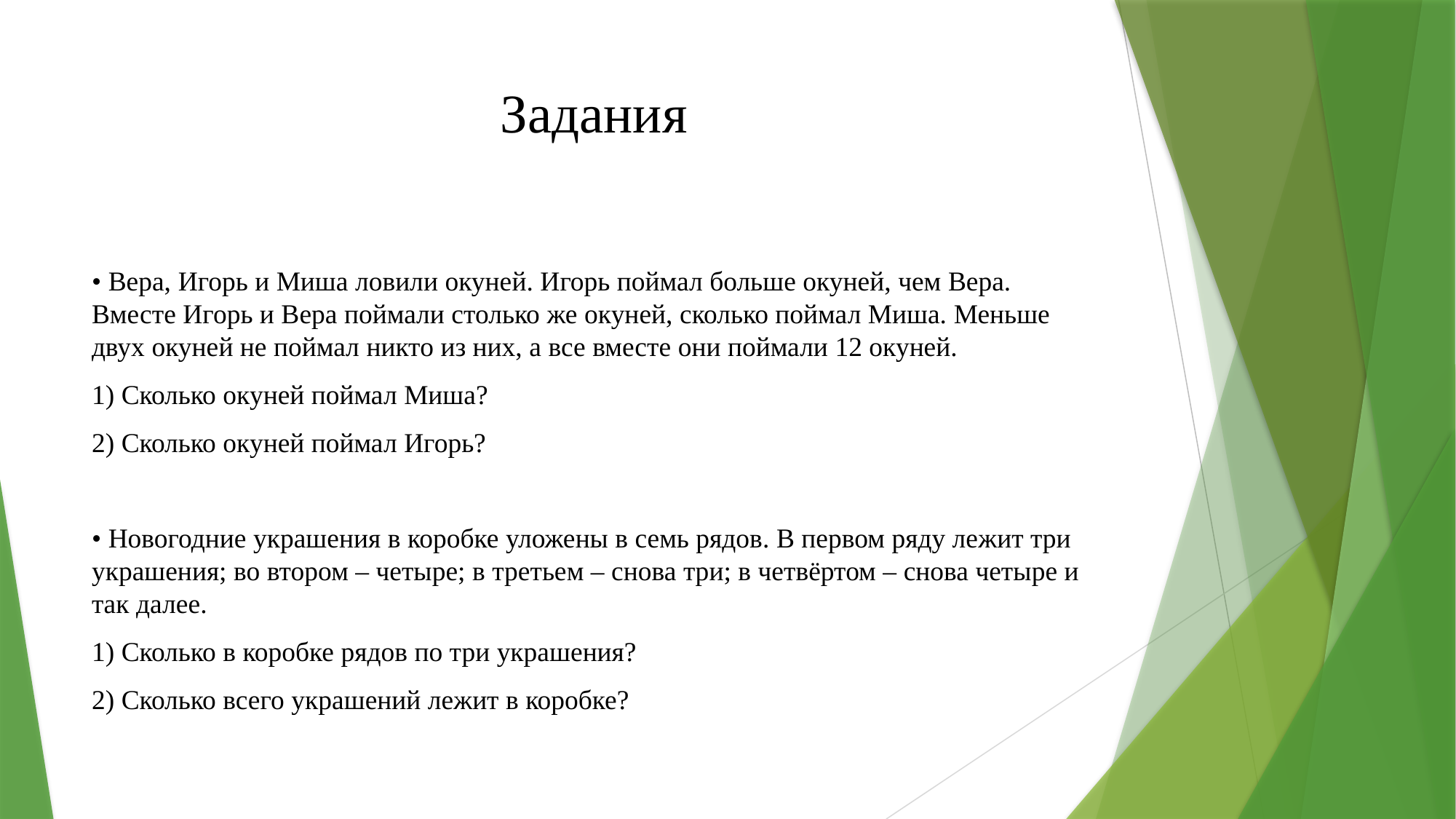

# Задания
• Вера, Игорь и Миша ловили окуней. Игорь поймал больше окуней, чем Вера. Вместе Игорь и Вера поймали столько же окуней, сколько поймал Миша. Меньше двух окуней не поймал никто из них, а все вместе они поймали 12 окуней.
1) Сколько окуней поймал Миша?
2) Сколько окуней поймал Игорь?

• Новогодние украшения в коробке уложены в семь рядов. В первом ряду лежит три украшения; во втором – четыре; в третьем – снова три; в четвёртом – снова четыре и так далее.
1) Сколько в коробке рядов по три украшения?
2) Сколько всего украшений лежит в коробке?